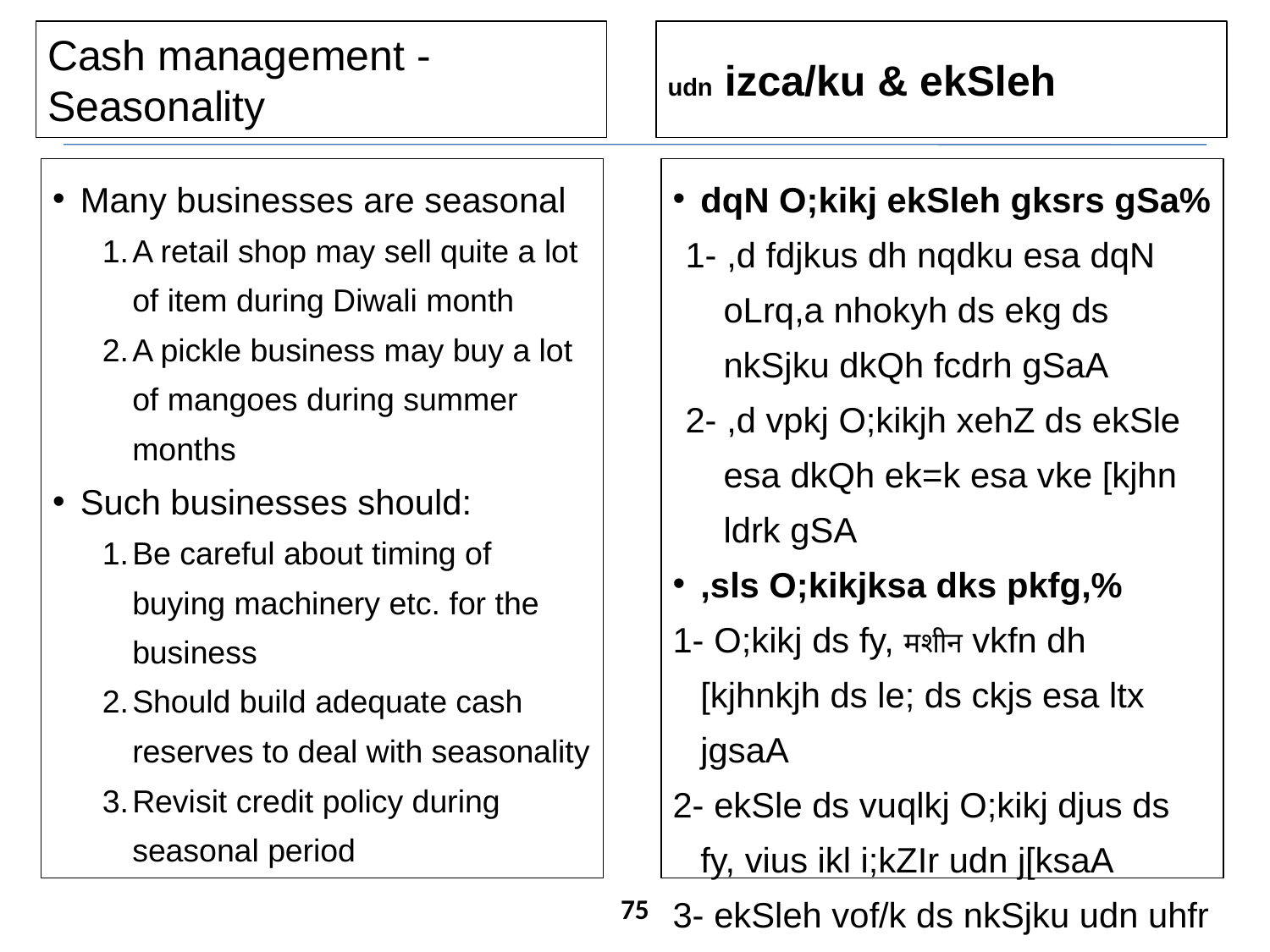

Cash management - Seasonality
udn izca/ku & ekSleh
Many businesses are seasonal
A retail shop may sell quite a lot of item during Diwali month
A pickle business may buy a lot of mangoes during summer months
Such businesses should:
Be careful about timing of buying machinery etc. for the business
Should build adequate cash reserves to deal with seasonality
Revisit credit policy during seasonal period

dqN O;kikj ekSleh gksrs gSa%
1- ,d fdjkus dh nqdku esa dqN oLrq,a nhokyh ds ekg ds nkSjku dkQh fcdrh gSaA
2- ,d vpkj O;kikjh xehZ ds ekSle esa dkQh ek=k esa vke [kjhn ldrk gSA
,sls O;kikjksa dks pkfg,%
1- O;kikj ds fy, मशीन vkfn dh [kjhnkjh ds le; ds ckjs esa ltx jgsaA
2- ekSle ds vuqlkj O;kikj djus ds fy, vius ikl i;kZIr udn j[ksaA
3- ekSleh vof/k ds nkSjku udn uhfr dh leh{kk djsaA
75